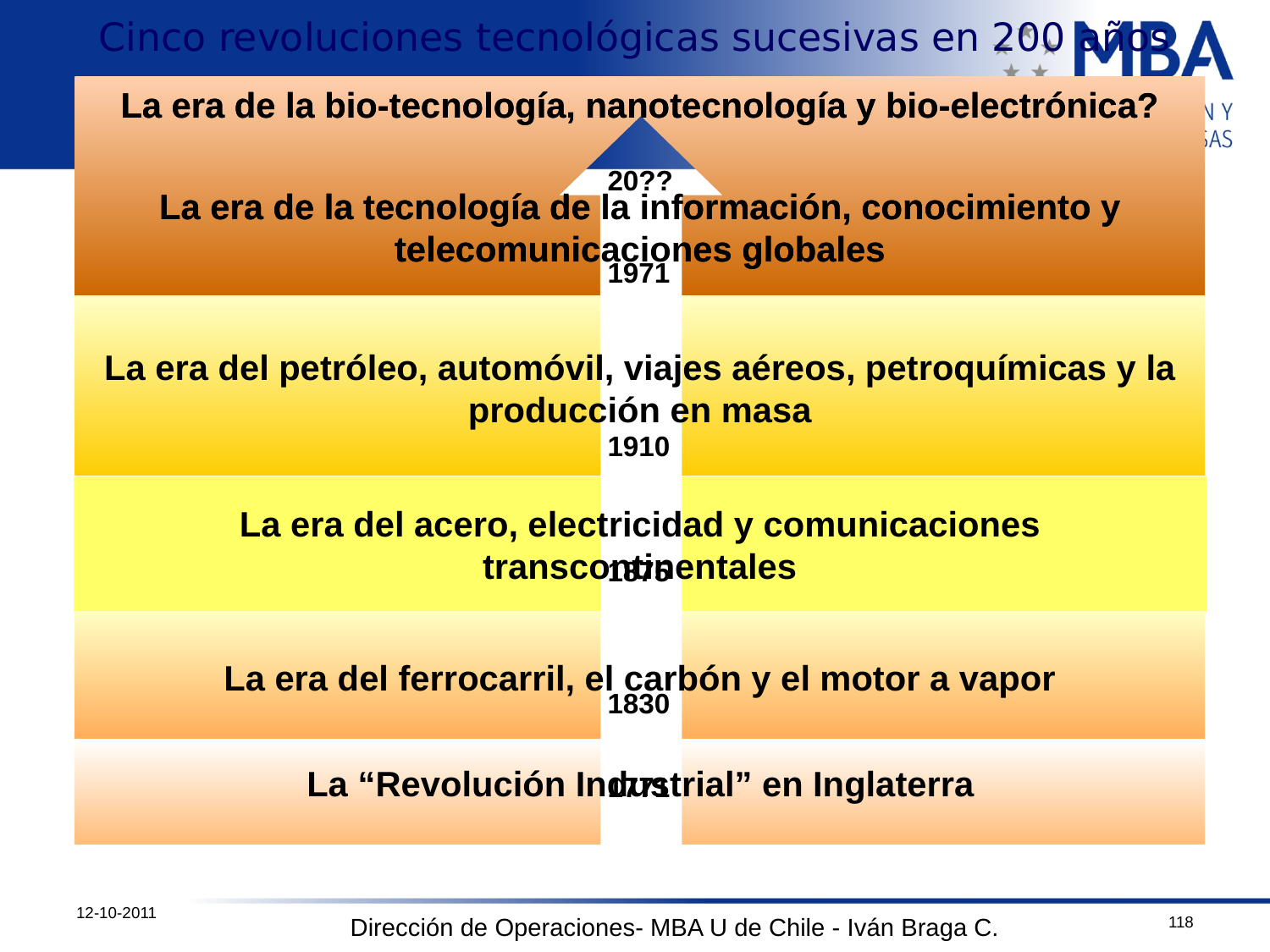

# Cinco revoluciones tecnológicas sucesivas en 200 años
La era de la bio-tecnología, nanotecnología y bio-electrónica?

La era de la tecnología de la información, conocimiento y telecomunicaciones globales
La era de la bio-tecnología, nanotecnología y bio-electrónica?

La era de la tecnología de la información, conocimiento y telecomunicaciones globales

20??

1971

1910

1875

1830

1771

La era del petróleo, automóvil, viajes aéreos, petroquímicas y la producción en masa

La era del acero, electricidad y comunicaciones transcontinentales

La era del ferrocarril, el carbón y el motor a vapor

La “Revolución Industrial” en Inglaterra
12-10-2011

118